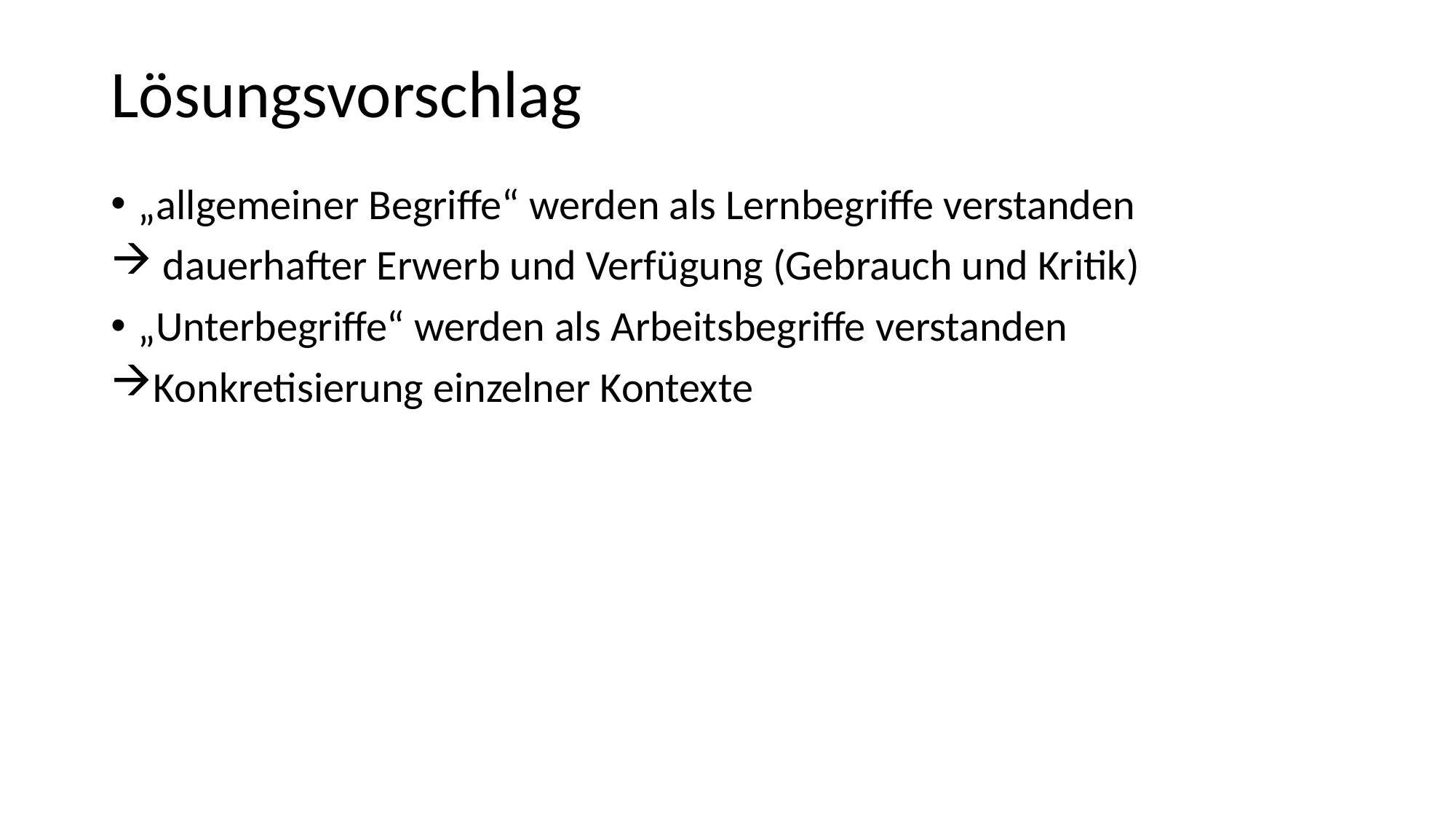

# Lösungsvorschlag
„allgemeiner Begriffe“ werden als Lernbegriffe verstanden
 dauerhafter Erwerb und Verfügung (Gebrauch und Kritik)
„Unterbegriffe“ werden als Arbeitsbegriffe verstanden
Konkretisierung einzelner Kontexte